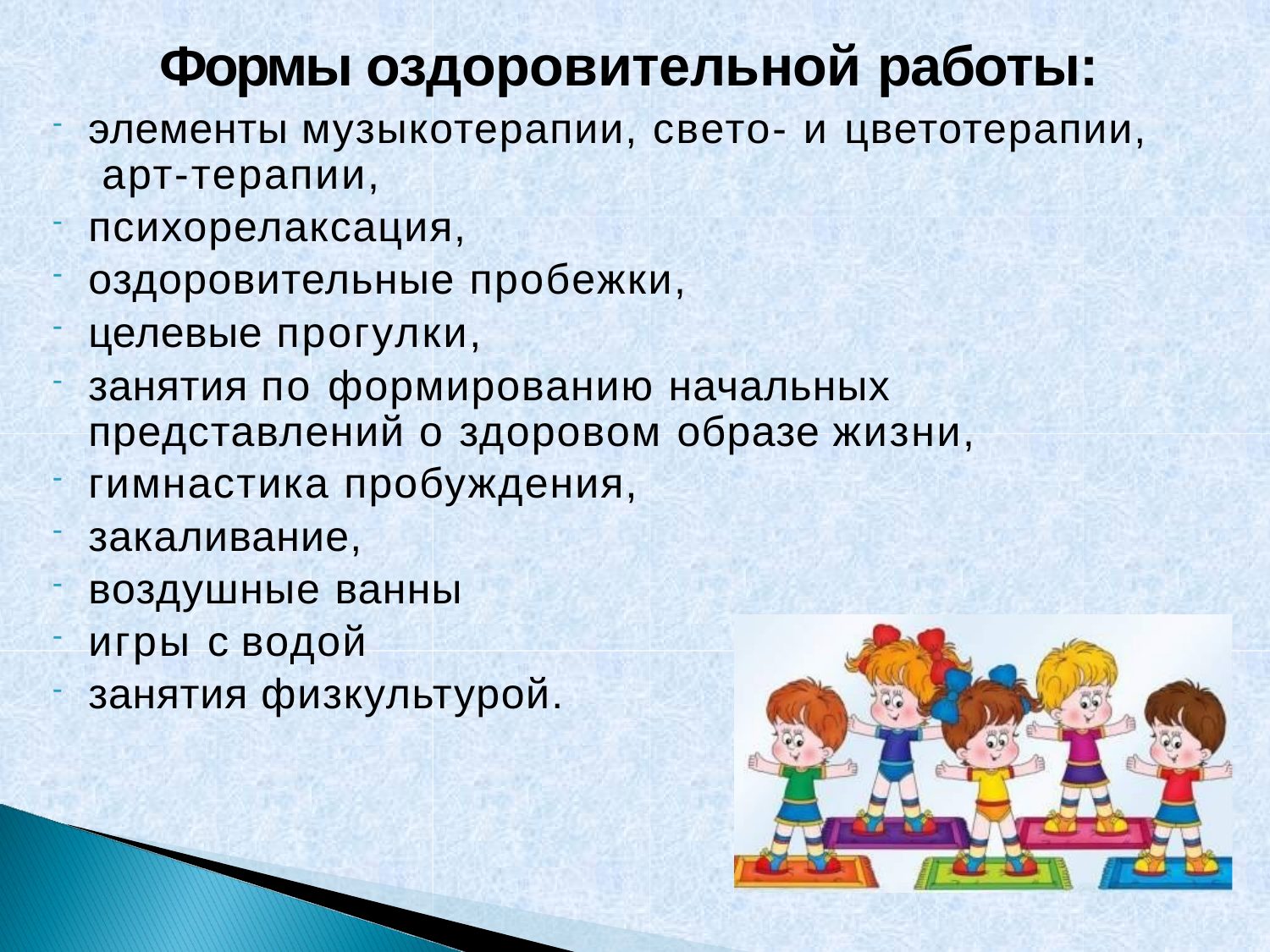

# Формы оздоровительной работы:
элементы музыкотерапии, свето- и цветотерапии,  арт-терапии,
психорелаксация,
оздоровительные пробежки,
целевые прогулки,
занятия по формированию начальных  представлений о здоровом образе жизни,
гимнастика пробуждения,
закаливание,
воздушные ванны
игры с водой
занятия физкультурой.